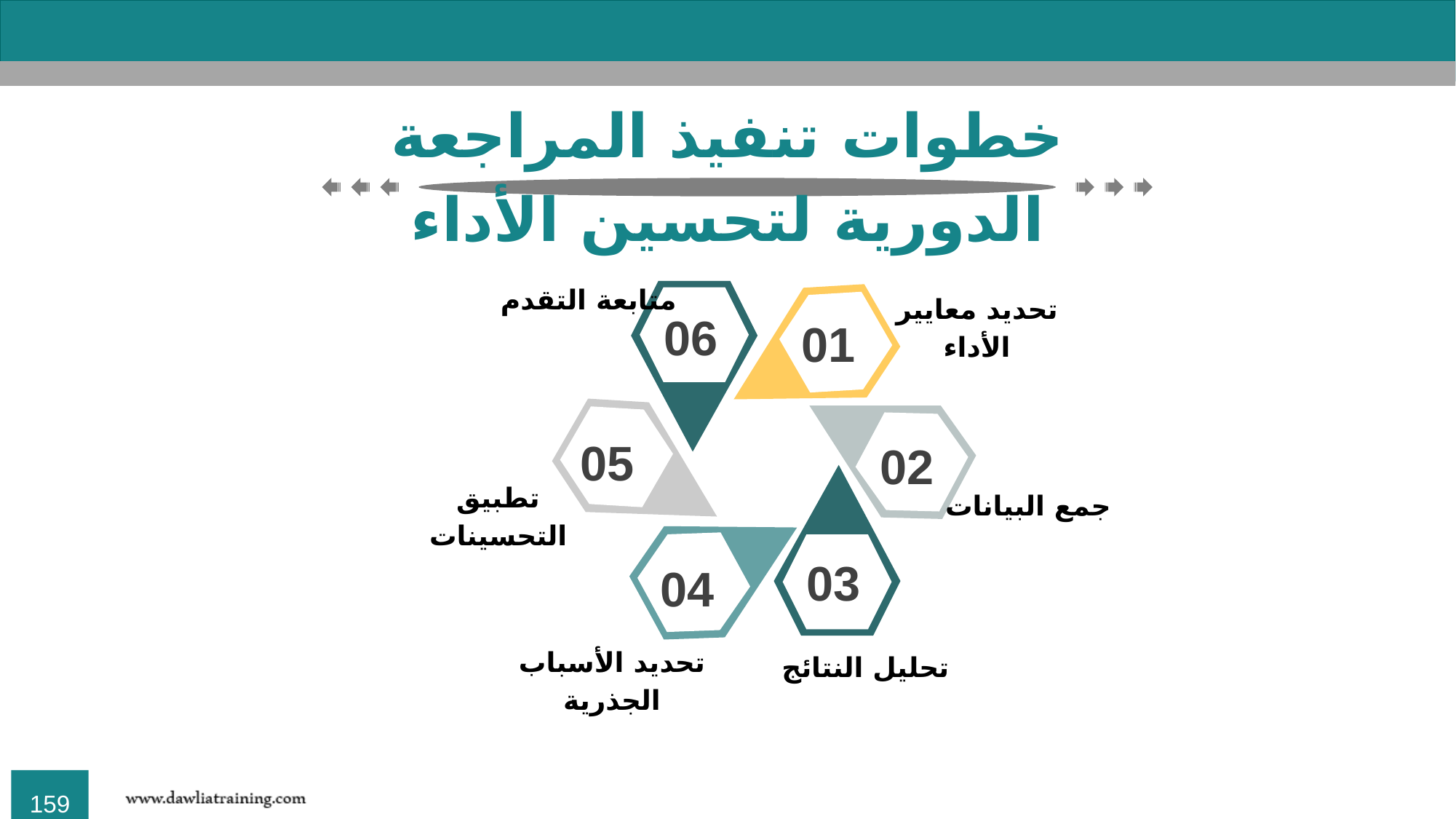

خطوات تنفيذ المراجعة الدورية لتحسين الأداء

متابعة التقدم

06

تحديد معايير الأداء
01

02
جمع البيانات

05
تطبيق التحسينات

03
تحليل النتائج

04
تحديد الأسباب الجذرية